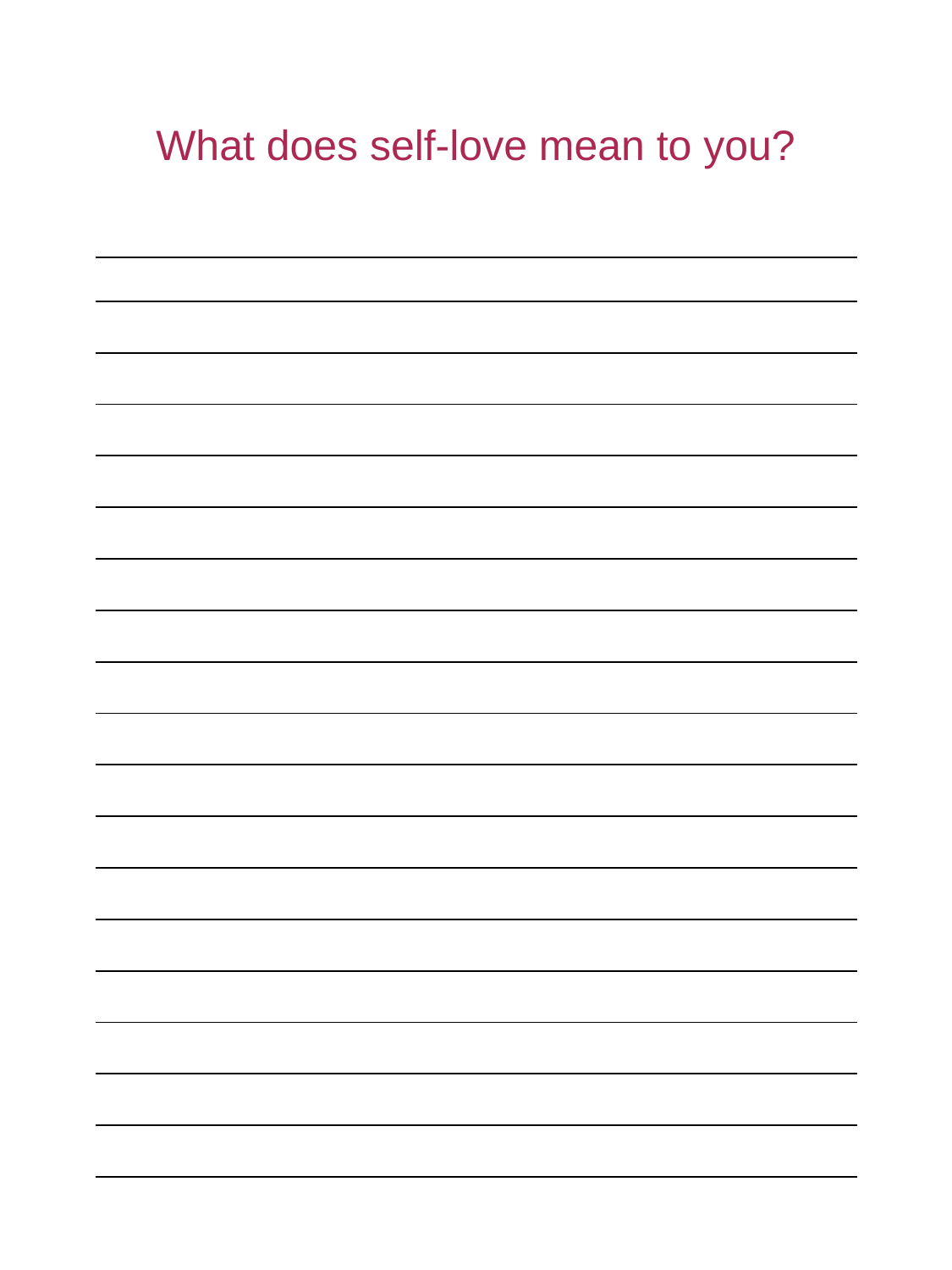

What does self-love mean to you?
|  |
| --- |
|  |
|  |
|  |
|  |
|  |
|  |
|  |
|  |
|  |
|  |
|  |
|  |
|  |
|  |
|  |
|  |
|  |